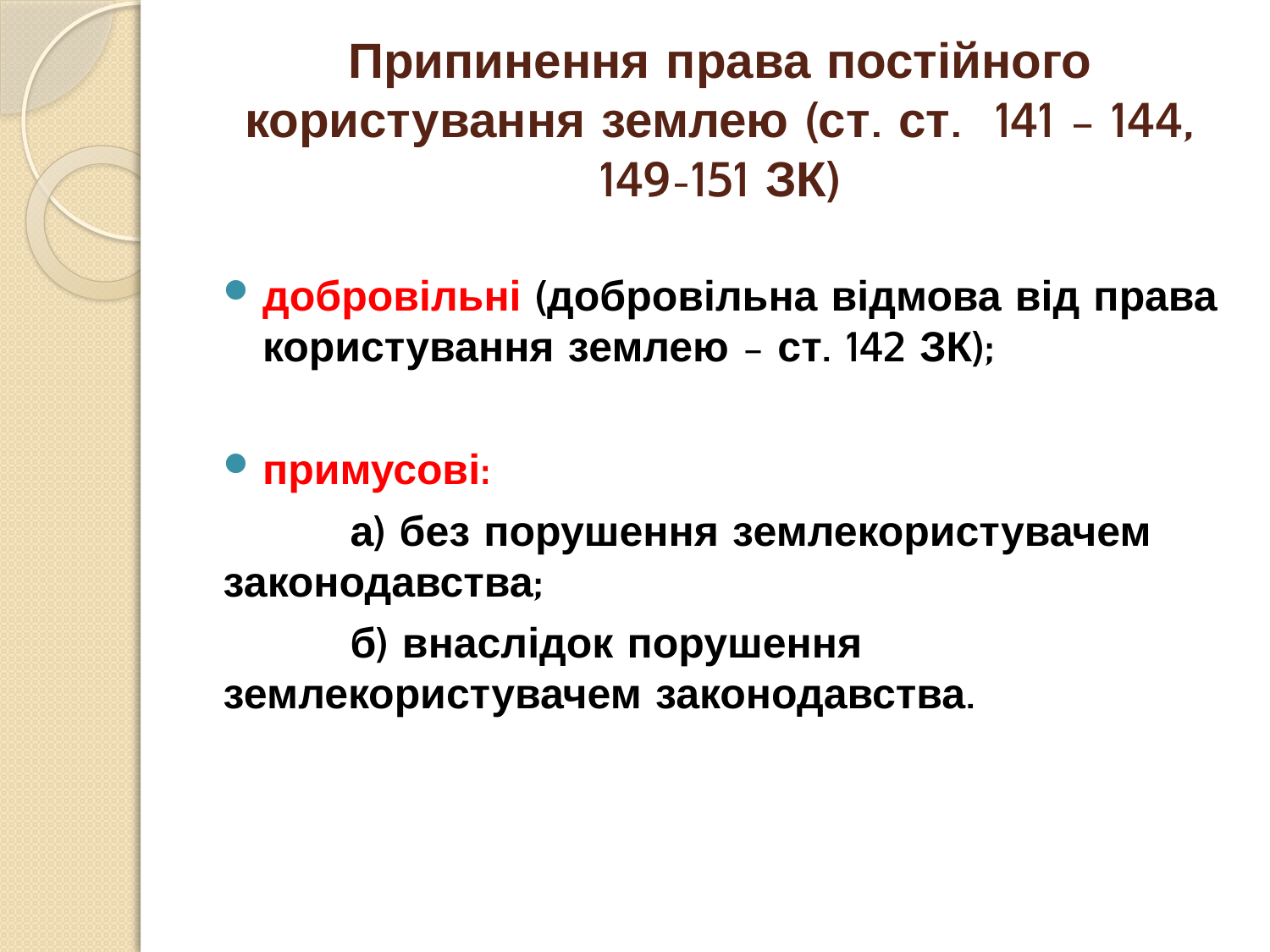

# Припинення права постійного користування землею (ст. ст.  141 – 144, 149-151 ЗК)

добровільні (добровільна відмова від права користування землею – ст. 142 ЗК);

примусові:
	а) без порушення землекористувачем законодавства;
	б) внаслідок порушення землекористувачем законодавства.